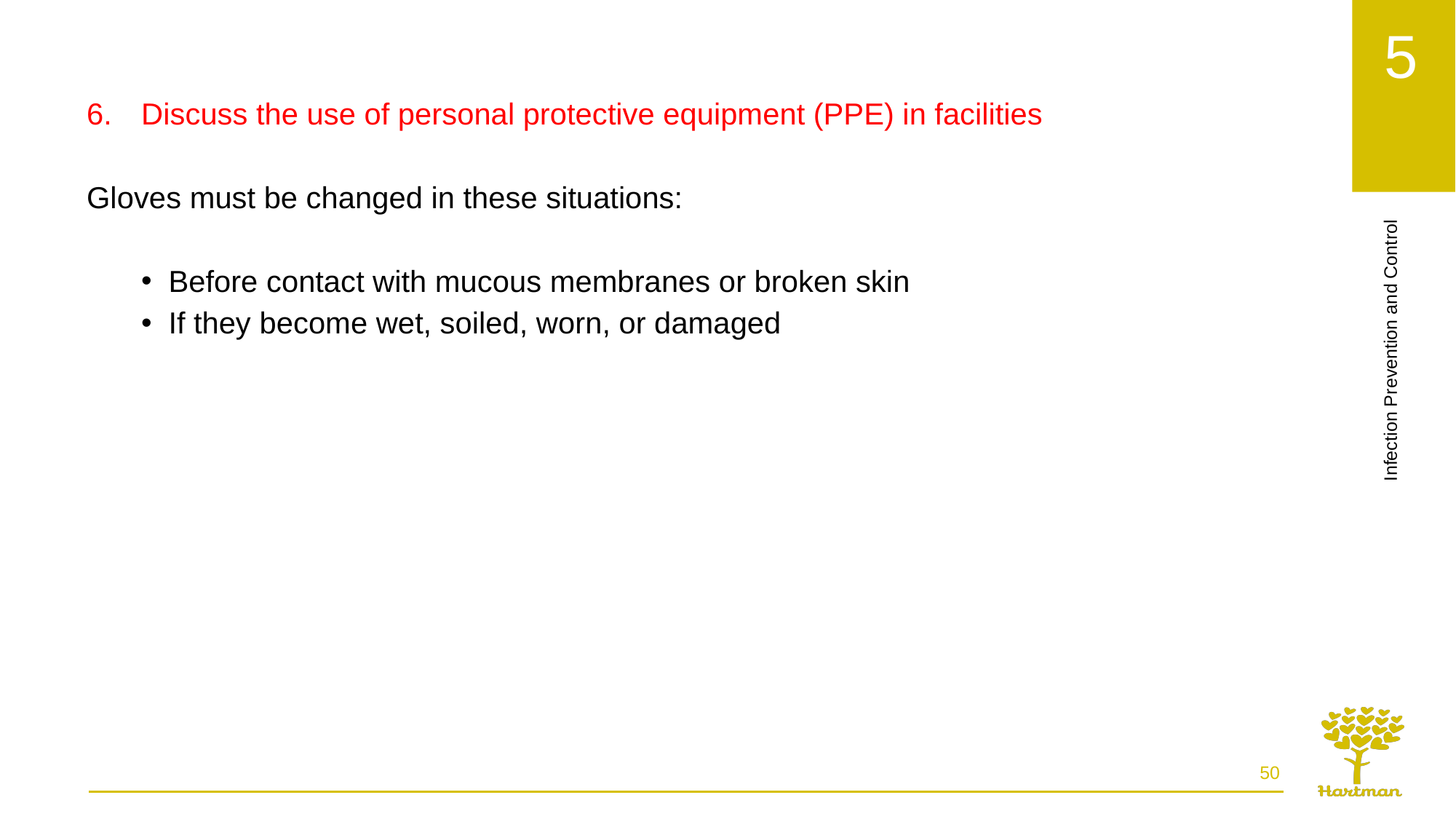

Discuss the use of personal protective equipment (PPE) in facilities

Gloves must be changed in these situations:

Before contact with mucous membranes or broken skin
If they become wet, soiled, worn, or damaged

50